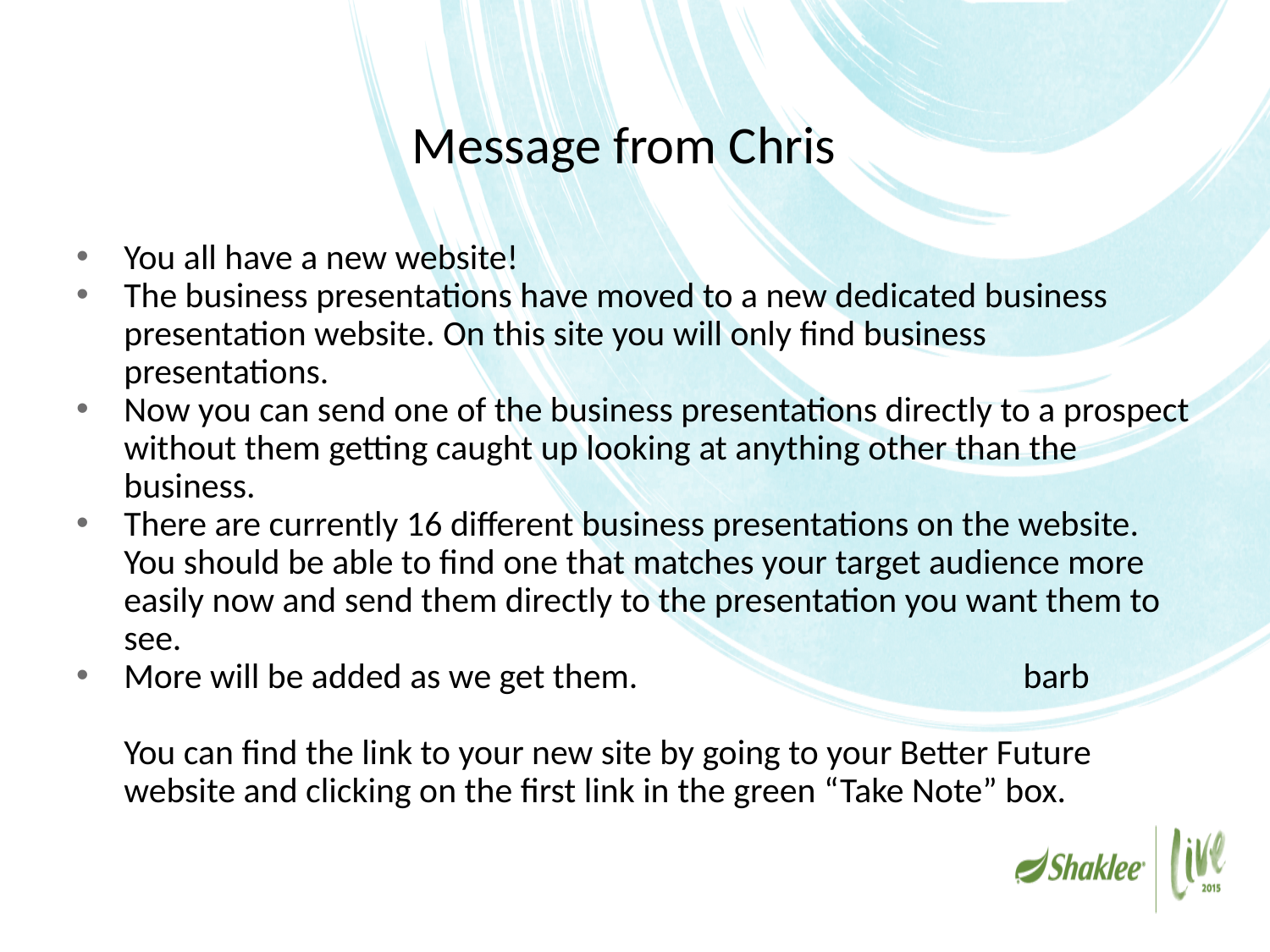

# Message from Chris
You all have a new website!
The business presentations have moved to a new dedicated business presentation website. On this site you will only find business presentations.
Now you can send one of the business presentations directly to a prospect without them getting caught up looking at anything other than the business.
There are currently 16 different business presentations on the website. You should be able to find one that matches your target audience more easily now and send them directly to the presentation you want them to see.
More will be added as we get them.                                                barb
You can find the link to your new site by going to your Better Future website and clicking on the first link in the green “Take Note” box.